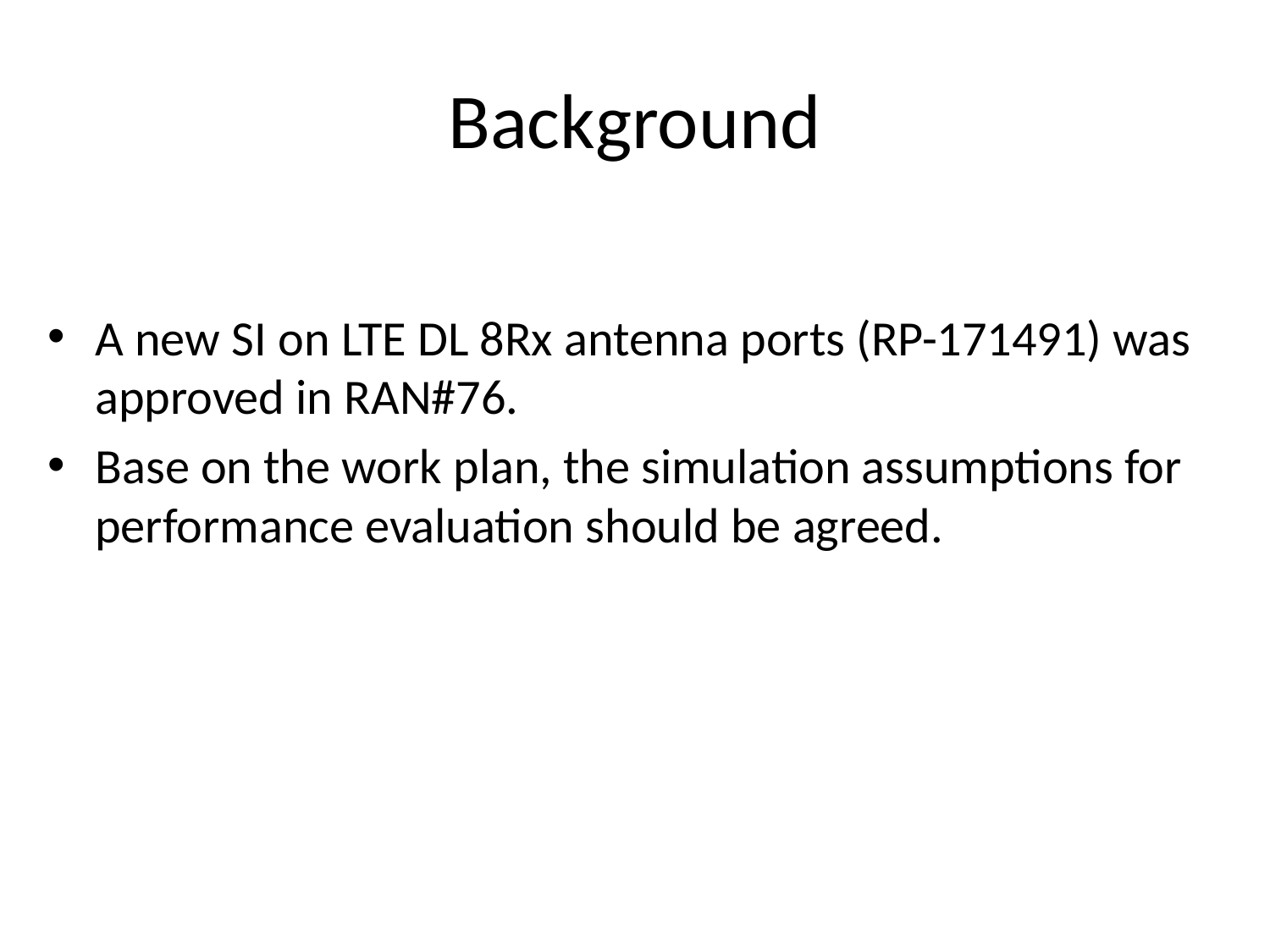

# Background

A new SI on LTE DL 8Rx antenna ports (RP-171491) was approved in RAN#76.
Base on the work plan, the simulation assumptions for performance evaluation should be agreed.